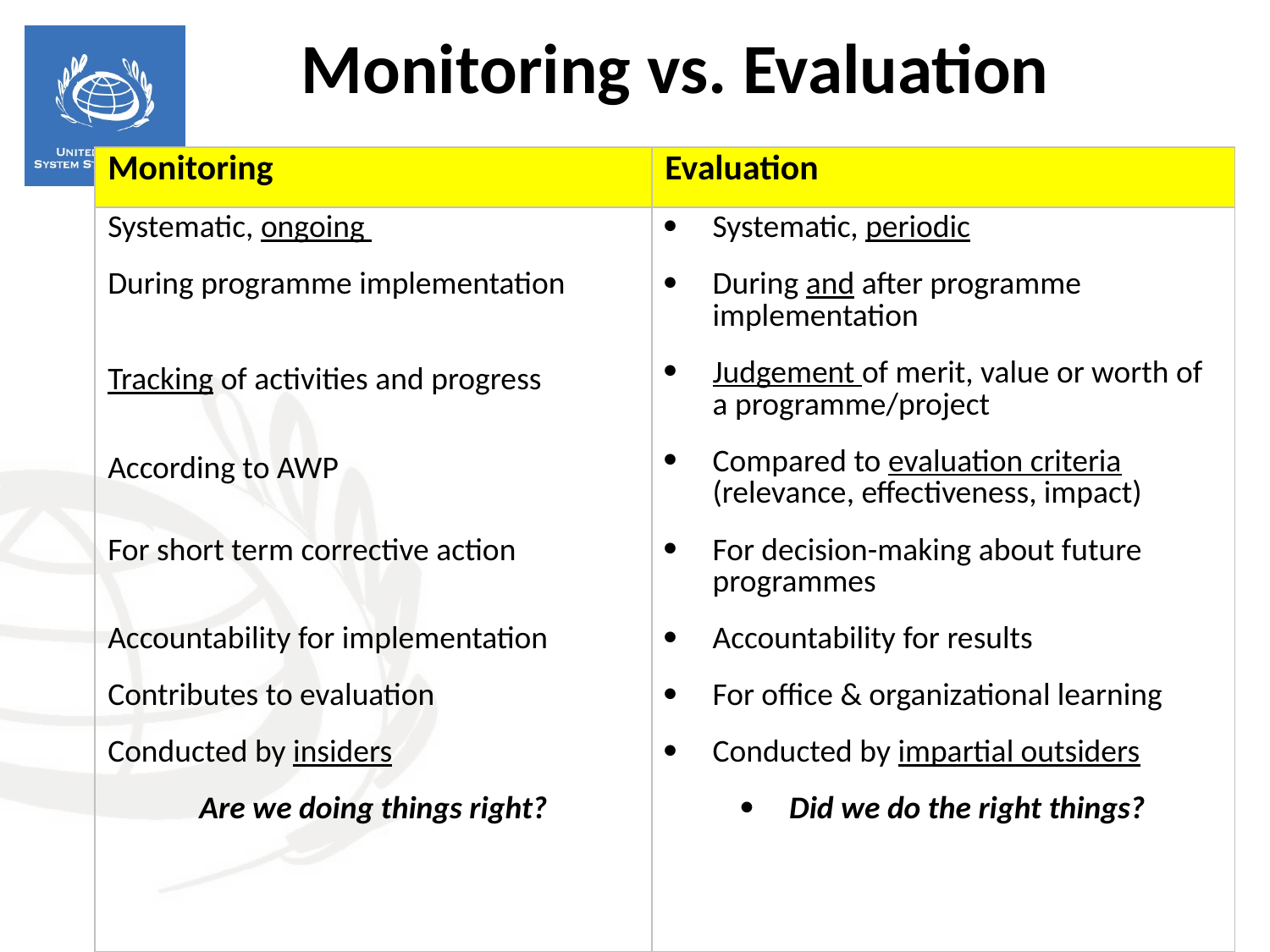

Monitoring vs. Evaluation
| Monitoring | Evaluation |
| --- | --- |
| Systematic, ongoing During programme implementation Tracking of activities and progress According to AWP For short term corrective action Accountability for implementation Contributes to evaluation Conducted by insiders Are we doing things right? | Systematic, periodic During and after programme implementation Judgement of merit, value or worth of a programme/project Compared to evaluation criteria (relevance, effectiveness, impact) For decision-making about future programmes Accountability for results For office & organizational learning Conducted by impartial outsiders Did we do the right things? |